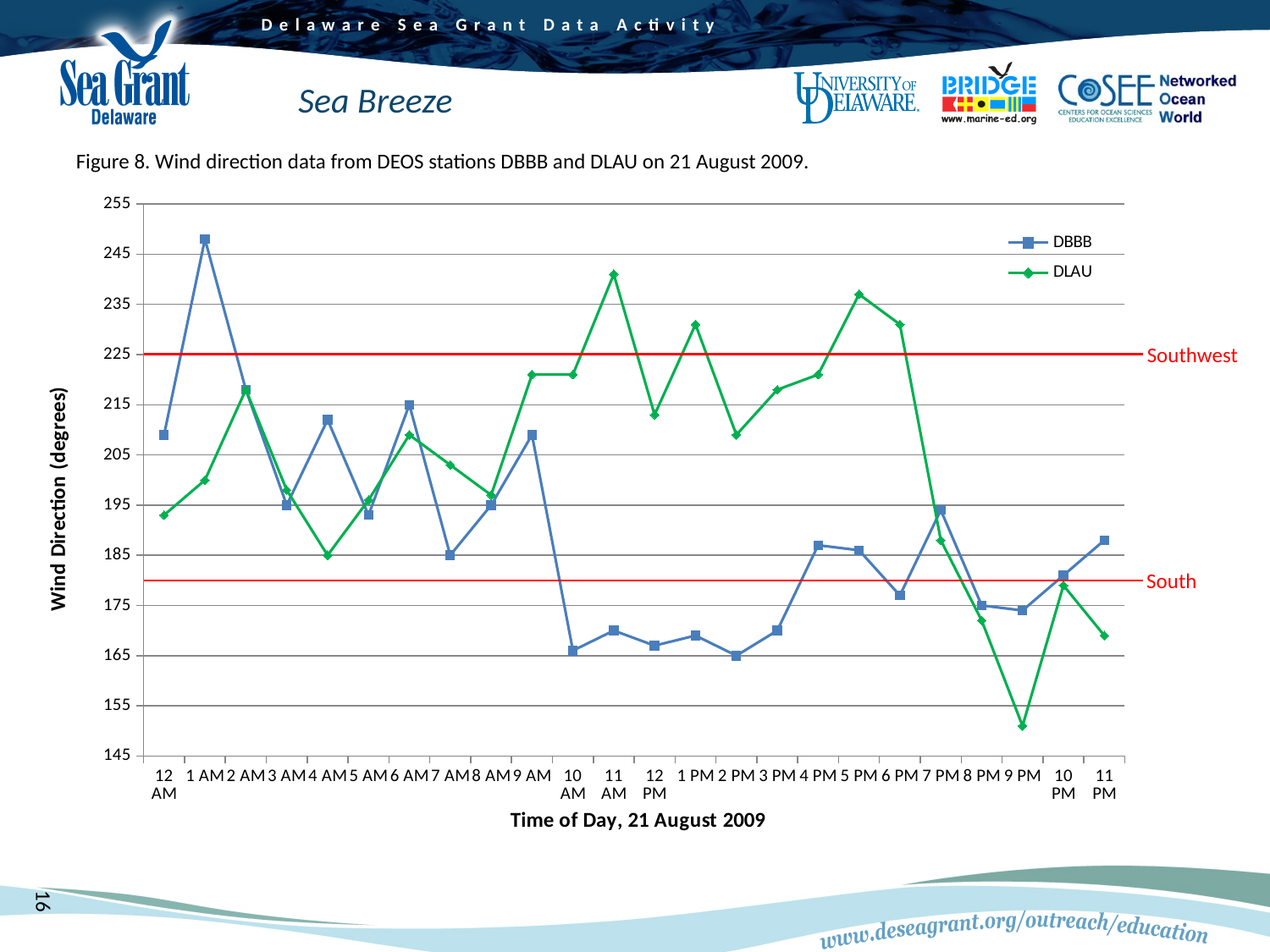

Figure 8. Wind direction data from DEOS stations DBBB and DLAU on 21 August 2009.

### Chart

| Category |  |  |
|---|---|---|
| 12 AM | 209.0 | 193.0 |
| 1 AM | 248.0 | 200.0 |
| 2 AM | 218.0 | 218.0 |
| 3 AM | 195.0 | 198.0 |
| 4 AM | 212.0 | 185.0 |
| 5 AM | 193.0 | 196.0 |
| 6 AM | 215.0 | 209.0 |
| 7 AM | 185.0 | 203.0 |
| 8 AM | 195.0 | 197.0 |
| 9 AM | 209.0 | 221.0 |
| 10 AM | 166.0 | 221.0 |
| 11 AM | 170.0 | 241.0 |
| 12 PM | 167.0 | 213.0 |
| 1 PM | 169.0 | 231.0 |
| 2 PM | 165.0 | 209.0 |
| 3 PM | 170.0 | 218.0 |
| 4 PM | 187.0 | 221.0 |
| 5 PM | 186.0 | 237.0 |
| 6 PM | 177.0 | 231.0 |
| 7 PM | 194.0 | 188.0 |
| 8 PM | 175.0 | 172.0 |
| 9 PM | 174.0 | 151.0 |
| 10 PM | 181.0 | 179.0 |
| 11 PM | 188.0 | 169.0 |
Southwest
South
16